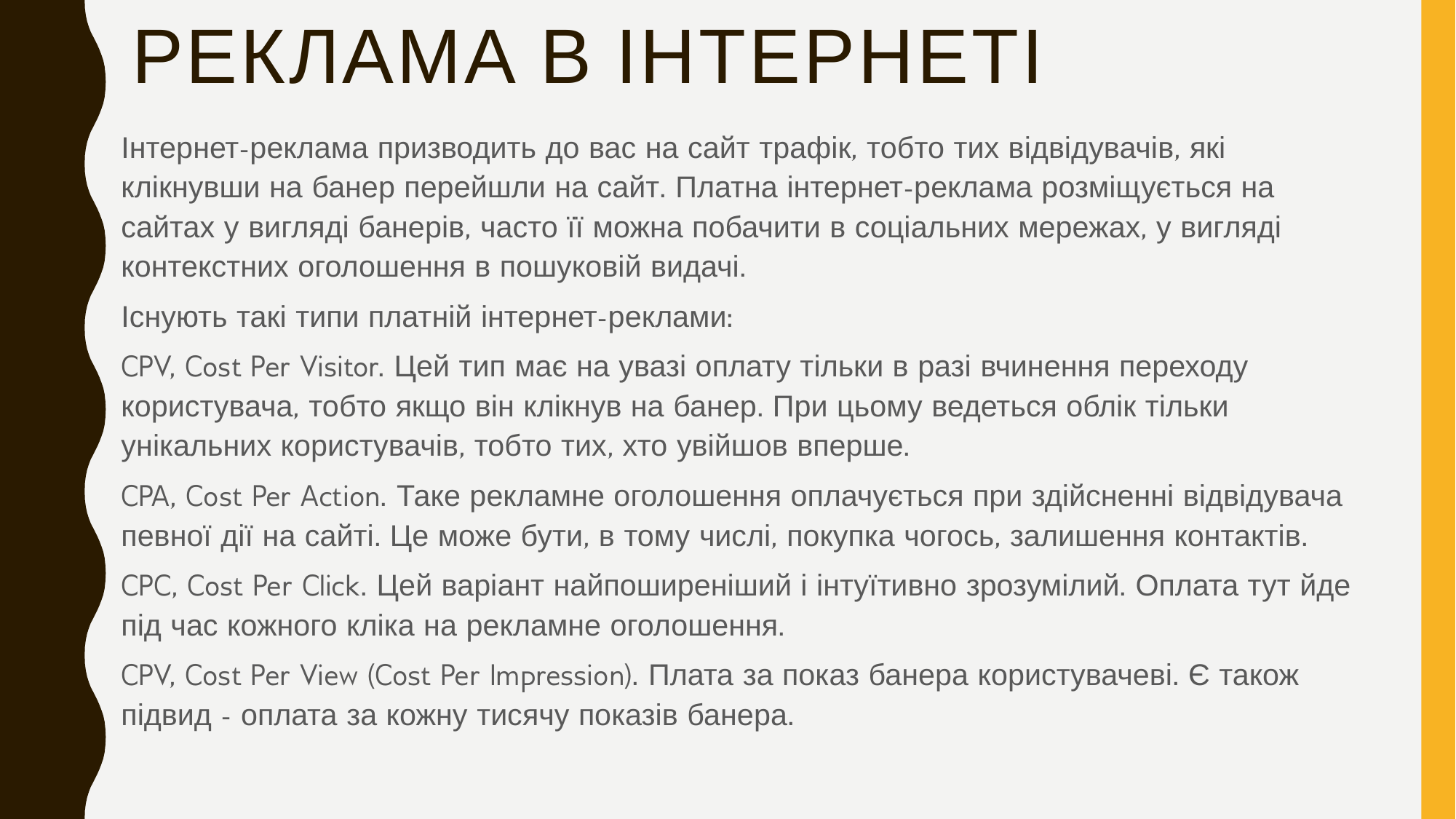

# РЕКЛАМА В ІНТЕРНЕТІ
Інтернет-реклама призводить до вас на сайт трафік, тобто тих відвідувачів, які клікнувши на банер перейшли на сайт. Платна інтернет-реклама розміщується на сайтах у вигляді банерів, часто її можна побачити в соціальних мережах, у вигляді контекстних оголошення в пошуковій видачі.
Існують такі типи платній інтернет-реклами:
CPV, Cost Per Visitor. Цей тип має на увазі оплату тільки в разі вчинення переходу користувача, тобто якщо він клікнув на банер. При цьому ведеться облік тільки унікальних користувачів, тобто тих, хто увійшов вперше.
CPA, Cost Per Action. Таке рекламне оголошення оплачується при здійсненні відвідувача певної дії на сайті. Це може бути, в тому числі, покупка чогось, залишення контактів.
CPC, Cost Per Click. Цей варіант найпоширеніший і інтуїтивно зрозумілий. Оплата тут йде під час кожного кліка на рекламне оголошення.
CPV, Cost Per View (Cost Per Impression). Плата за показ банера користувачеві. Є також підвид - оплата за кожну тисячу показів банера.